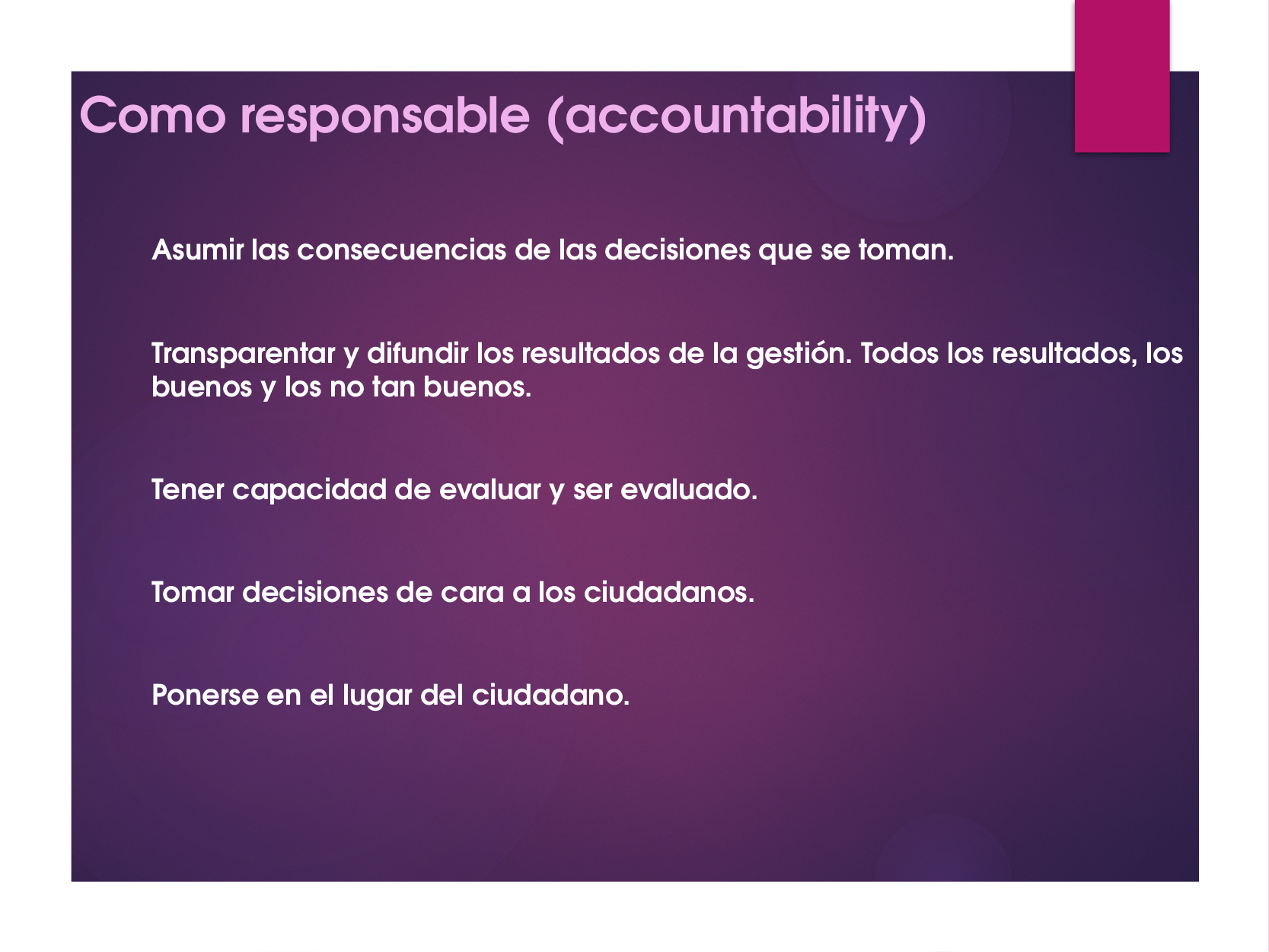

# Como responsable (accountability)

Asumir las consecuencias de las decisiones que se toman.

Transparentar y difundir los resultados de la gestión. Todos los resultados, los buenos y los no tan buenos.

Tener capacidad de evaluar y ser evaluado.

Tomar decisiones de cara a los ciudadanos.

Ponerse en el lugar del ciudadano.